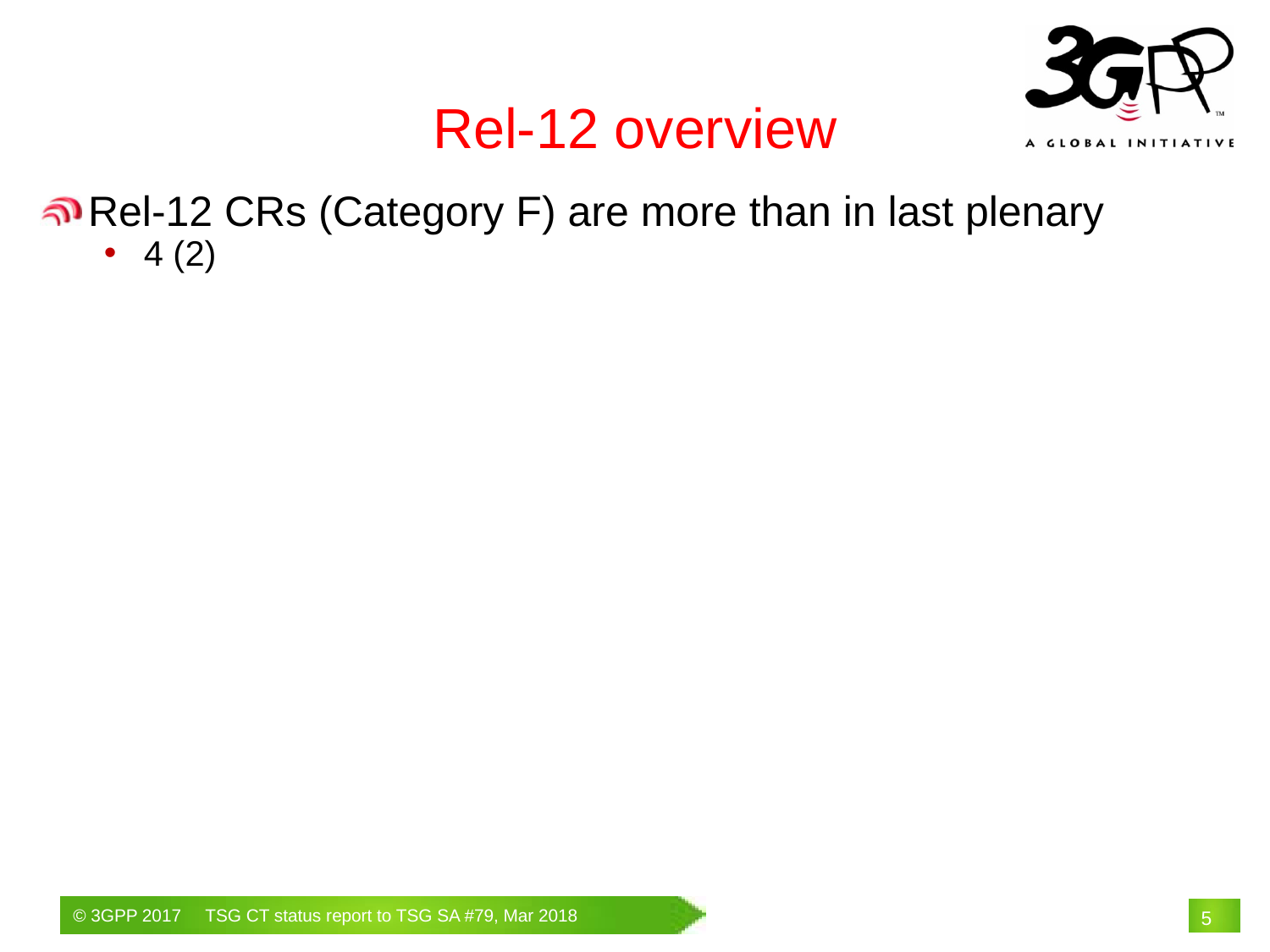

Rel-12 overview
Rel-12 CRs (Category F) are more than in last plenary
4 (2)
# 5